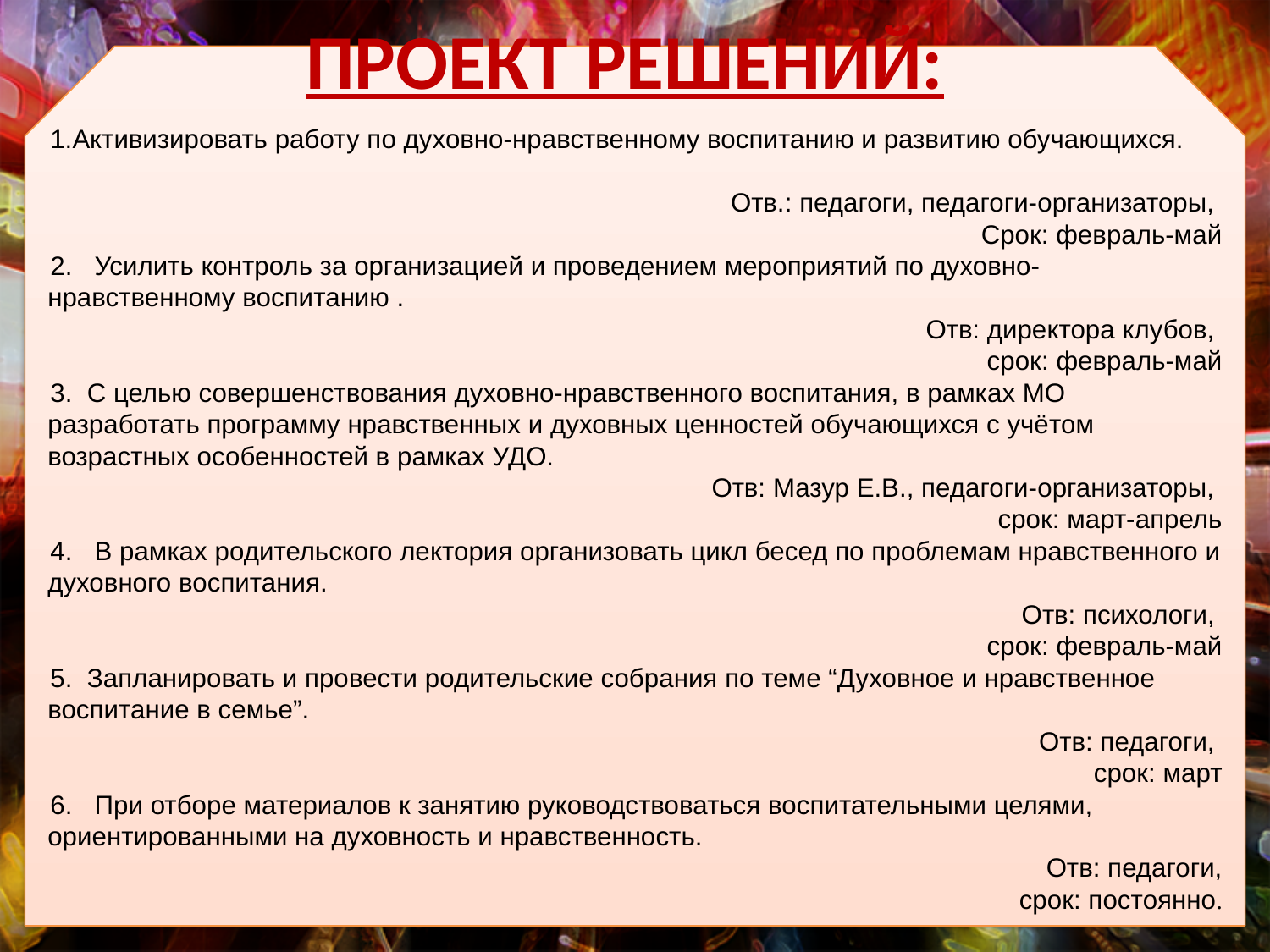

# ПРОЕКТ РЕШЕНИЙ:

Активизировать работу по духовно-нравственному воспитанию и развитию обучающихся.
Отв.: педагоги, педагоги-организаторы,
Срок: февраль-май
2.   Усилить контроль за организацией и проведением мероприятий по духовно-нравственному воспитанию .
Отв: директора клубов,
срок: февраль-май
3.  С целью совершенствования духовно-нравственного воспитания, в рамках МО разработать программу нравственных и духовных ценностей обучающихся с учётом возрастных особенностей в рамках УДО.
 Отв: Мазур Е.В., педагоги-организаторы,
срок: март-апрель
4.   В рамках родительского лектория организовать цикл бесед по проблемам нравственного и духовного воспитания.
Отв: психологи,
срок: февраль-май
5.  Запланировать и провести родительские собрания по теме “Духовное и нравственное воспитание в семье”.
Отв: педагоги,
срок: март
6.   При отборе материалов к занятию руководствоваться воспитательными целями, ориентированными на духовность и нравственность.
Отв: педагоги,
 срок: постоянно.